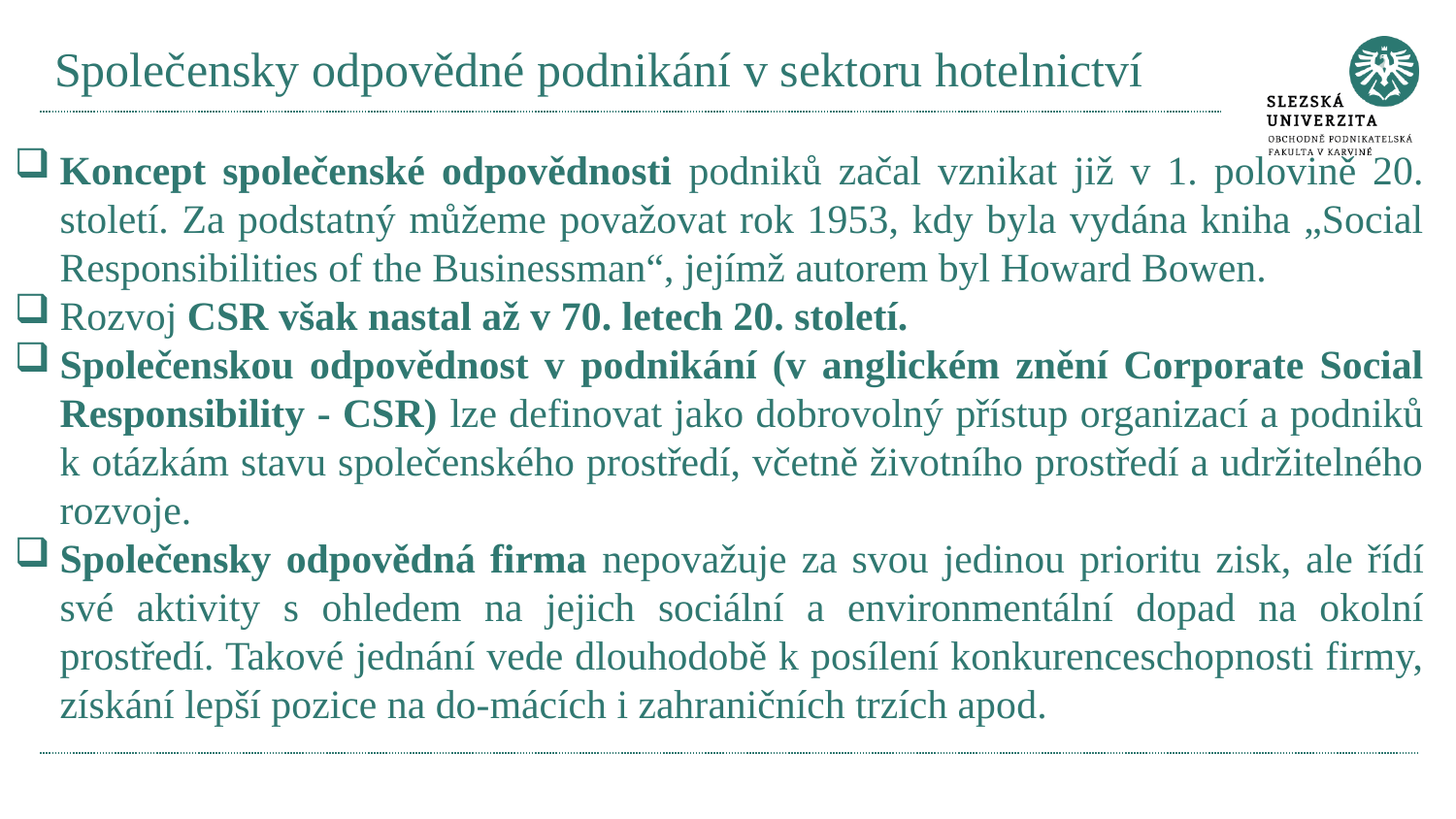

# Společensky odpovědné podnikání v sektoru hotelnictví
Koncept společenské odpovědnosti podniků začal vznikat již v 1. polovině 20. století. Za podstatný můžeme považovat rok 1953, kdy byla vydána kniha „Social Responsibilities of the Businessman“, jejímž autorem byl Howard Bowen.
Rozvoj CSR však nastal až v 70. letech 20. století.
Společenskou odpovědnost v podnikání (v anglickém znění Corporate Social Responsibility - CSR) lze definovat jako dobrovolný přístup organizací a podniků k otázkám stavu společenského prostředí, včetně životního prostředí a udržitelného rozvoje.
Společensky odpovědná firma nepovažuje za svou jedinou prioritu zisk, ale řídí své aktivity s ohledem na jejich sociální a environmentální dopad na okolní prostředí. Takové jednání vede dlouhodobě k posílení konkurenceschopnosti firmy, získání lepší pozice na do-mácích i zahraničních trzích apod.